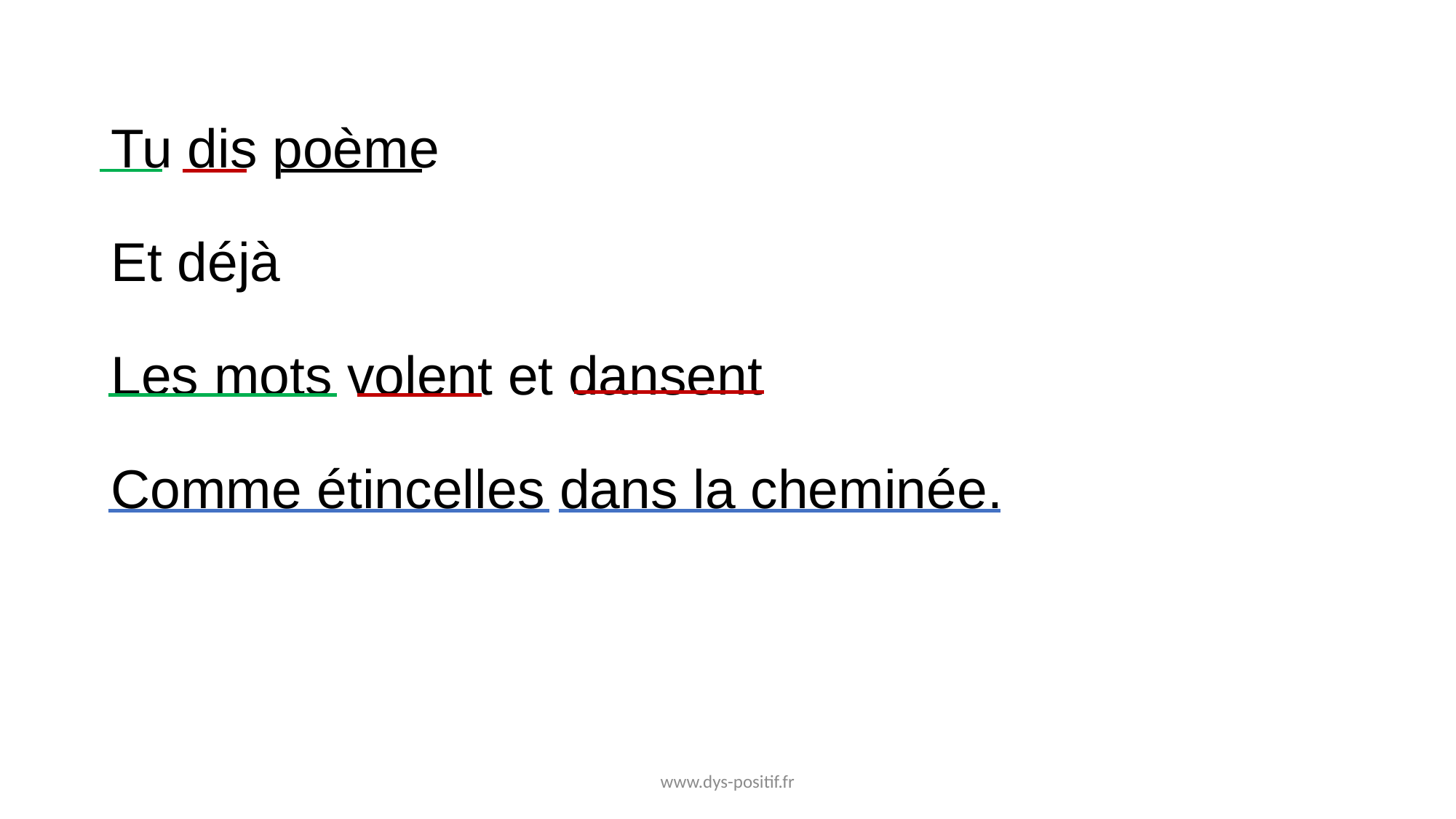

Tu dis poème
Et déjà
Les mots volent et dansent
Comme étincelles dans la cheminée.

www.dys-positif.fr